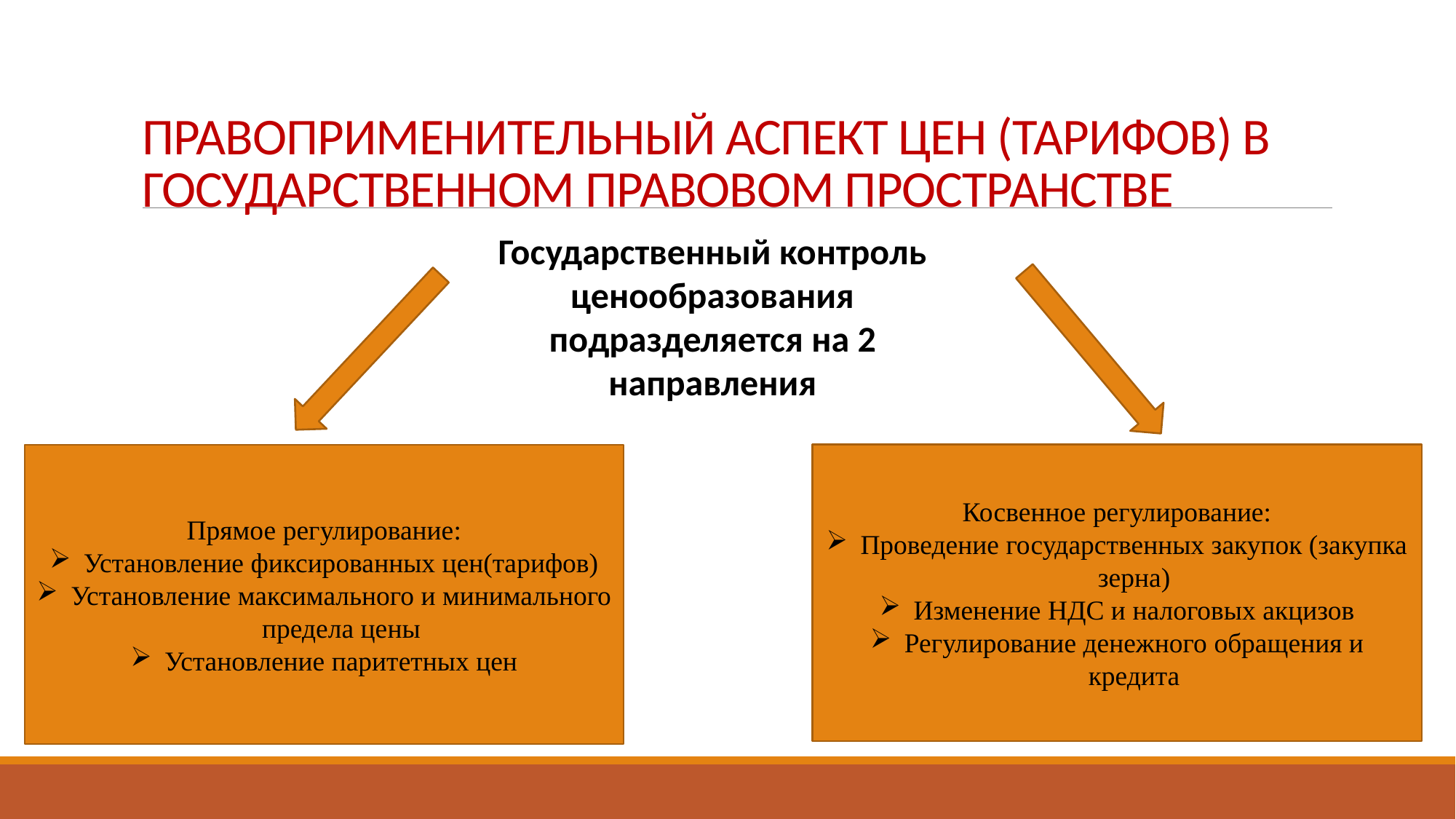

# ПРАВОПРИМЕНИТЕЛЬНЫЙ АСПЕКТ ЦЕН (ТАРИФОВ) В ГОСУДАРСТВЕННОМ ПРАВОВОМ ПРОСТРАНСТВЕ
Государственный контроль ценообразования подразделяется на 2 направления

Прямое регулирование:
Установление фиксированных цен(тарифов)
Установление максимального и минимального предела цены
Установление паритетных цен
Косвенное регулирование:
Проведение государственных закупок (закупка зерна)
Изменение НДС и налоговых акцизов
Регулирование денежного обращения и кредита